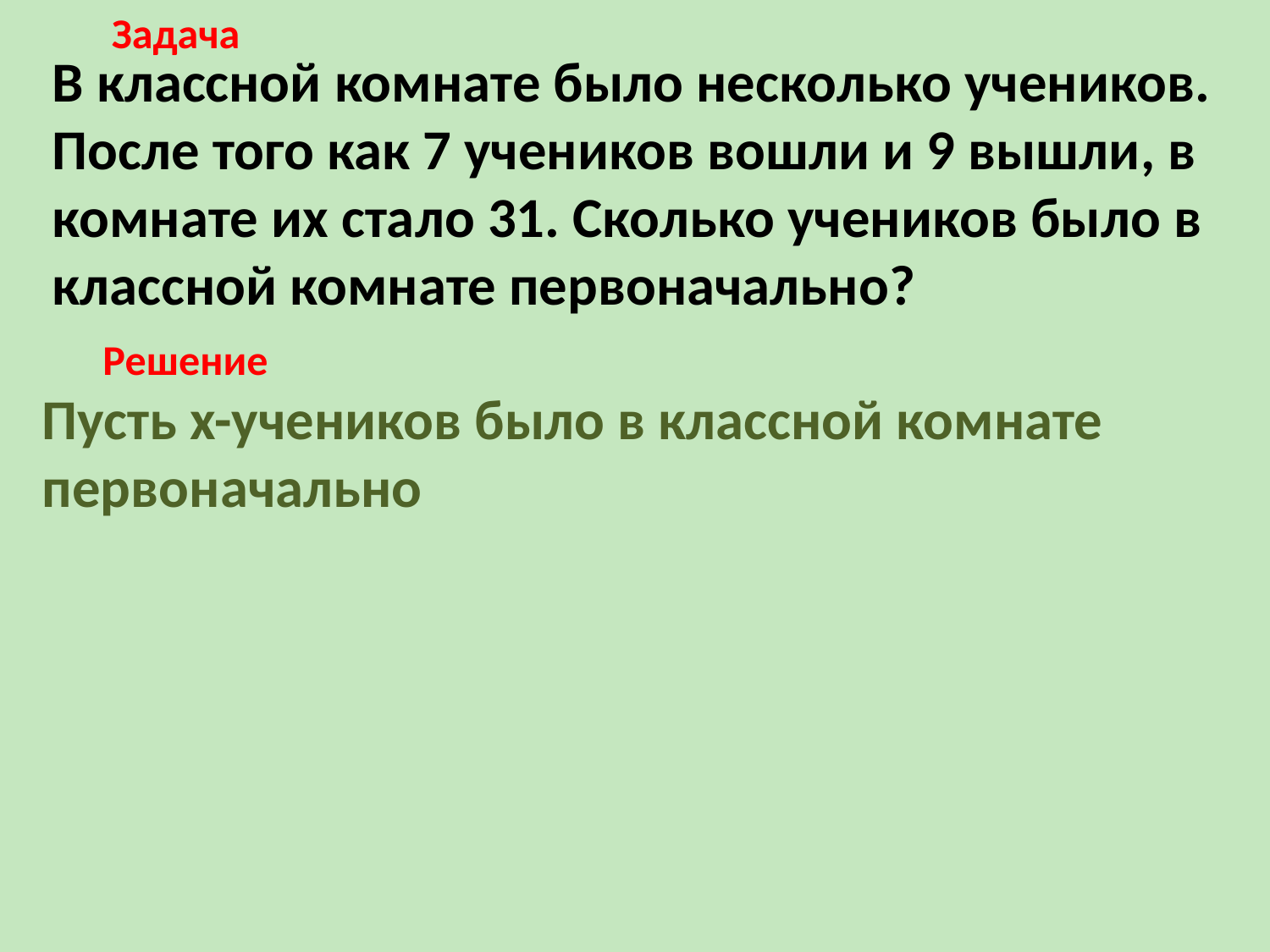

Задача

В классной комнате было несколько учеников. После того как 7 учеников вошли и 9 вышли, в комнате их стало 31. Сколько учеников было в классной комнате первоначально?
Решение
Пусть x-учеников было в классной комнате первоначально